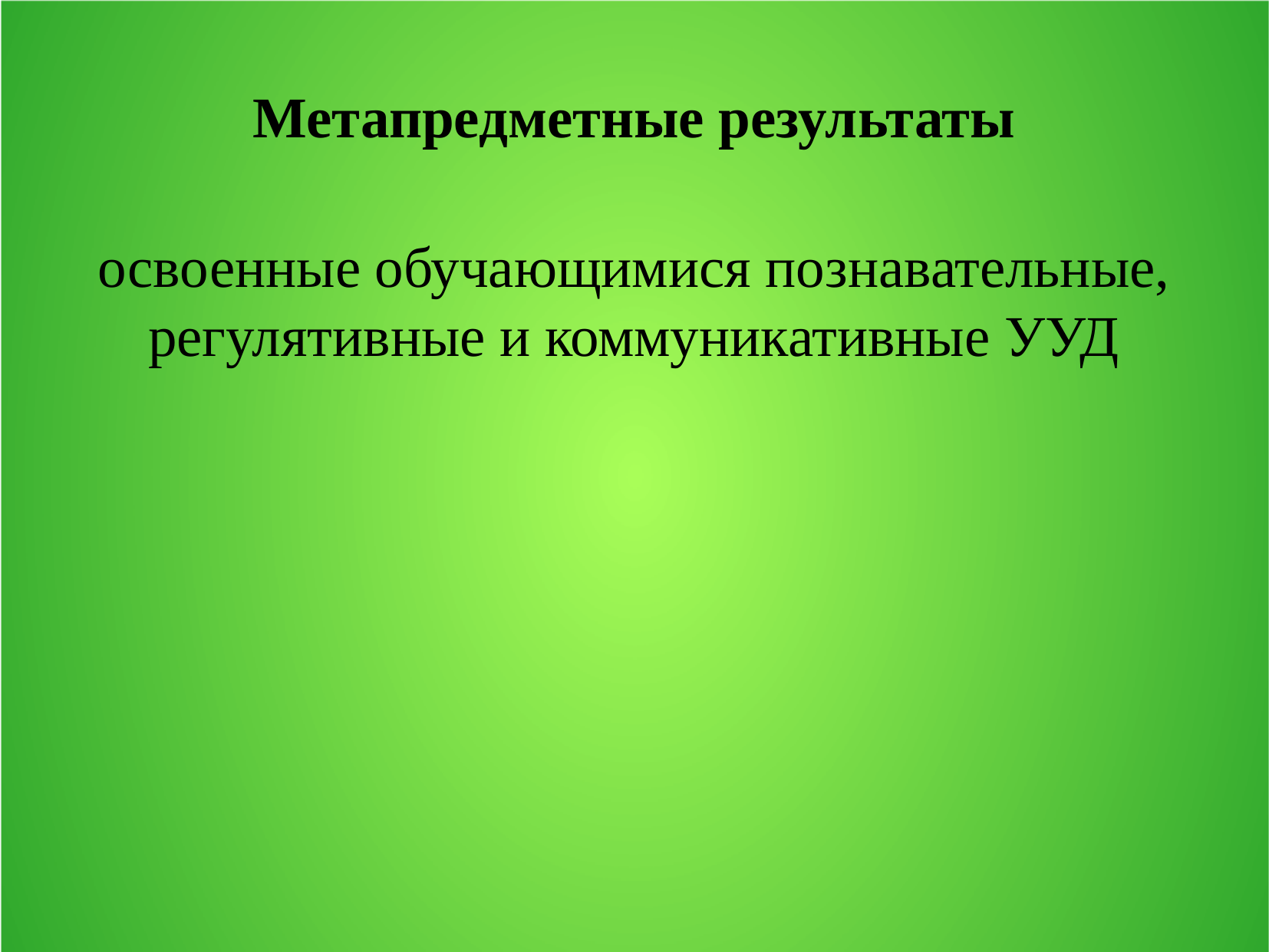

Метапредметные результаты
освоенные обучающимися познавательные, регулятивные и коммуникативные УУД